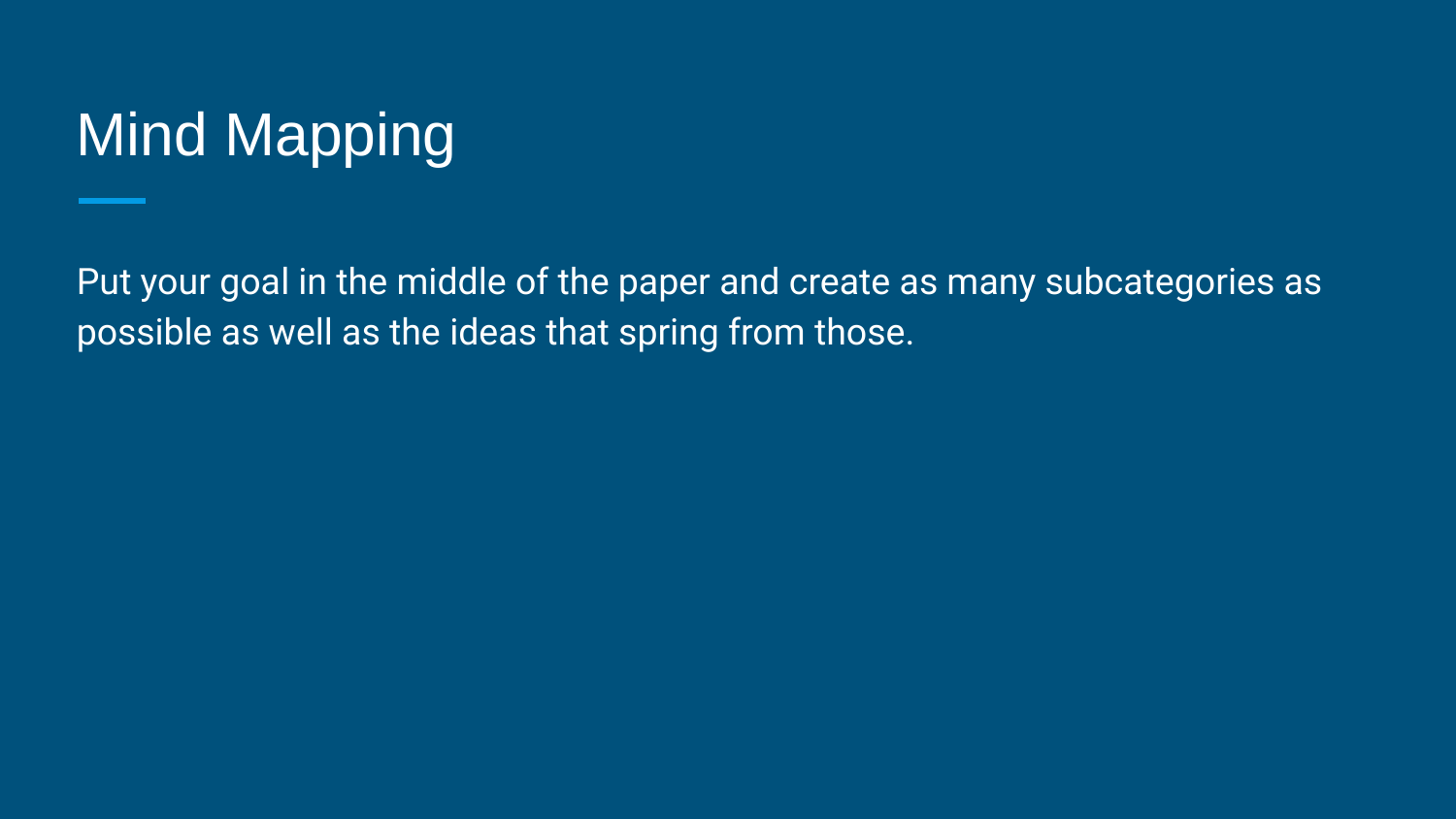

# Mind Mapping
Put your goal in the middle of the paper and create as many subcategories as possible as well as the ideas that spring from those.